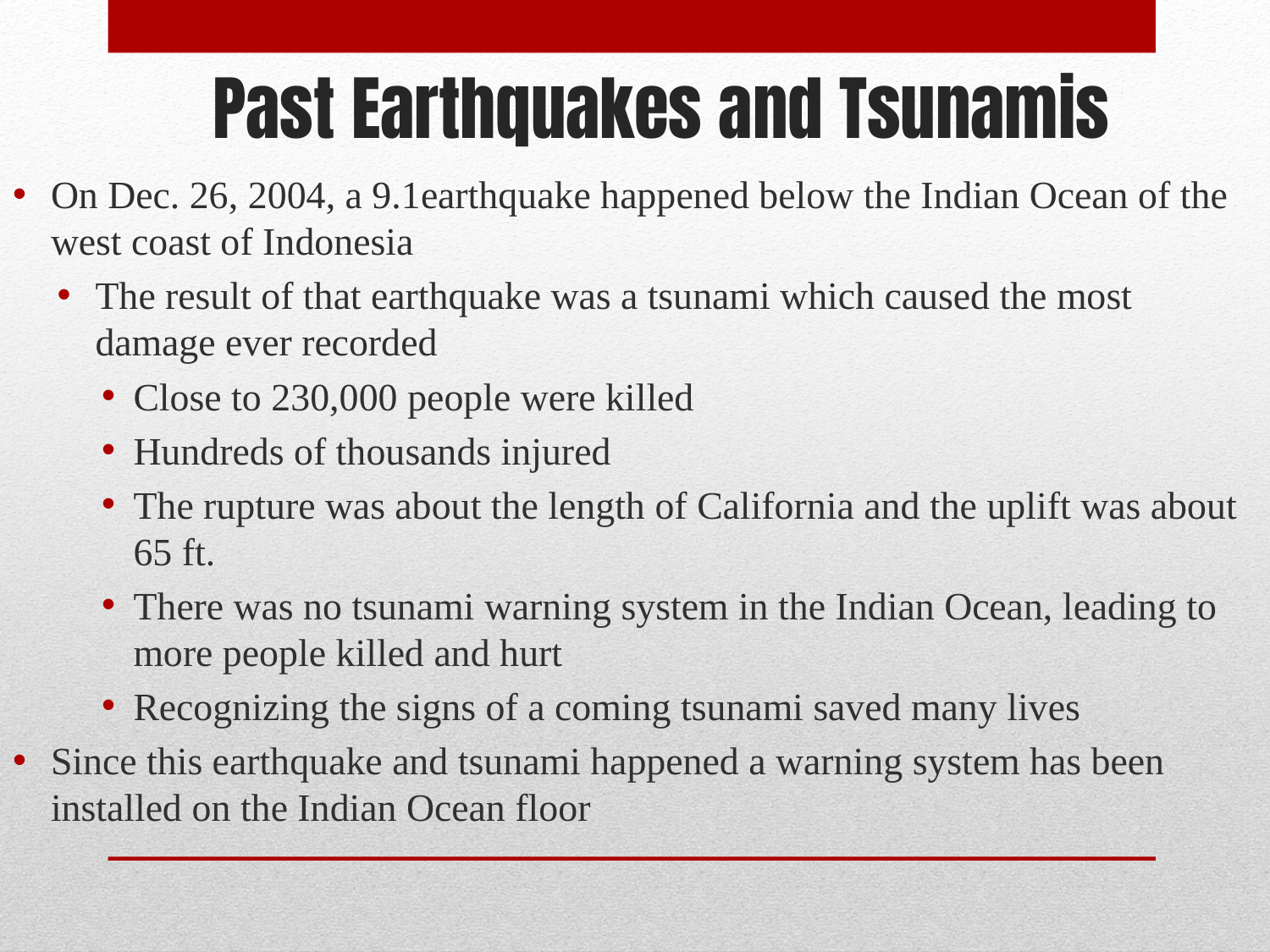

Past Earthquakes and Tsunamis
On Dec. 26, 2004, a 9.1earthquake happened below the Indian Ocean of the west coast of Indonesia
The result of that earthquake was a tsunami which caused the most damage ever recorded
Close to 230,000 people were killed
Hundreds of thousands injured
The rupture was about the length of California and the uplift was about 65 ft.
There was no tsunami warning system in the Indian Ocean, leading to more people killed and hurt
Recognizing the signs of a coming tsunami saved many lives
Since this earthquake and tsunami happened a warning system has been installed on the Indian Ocean floor